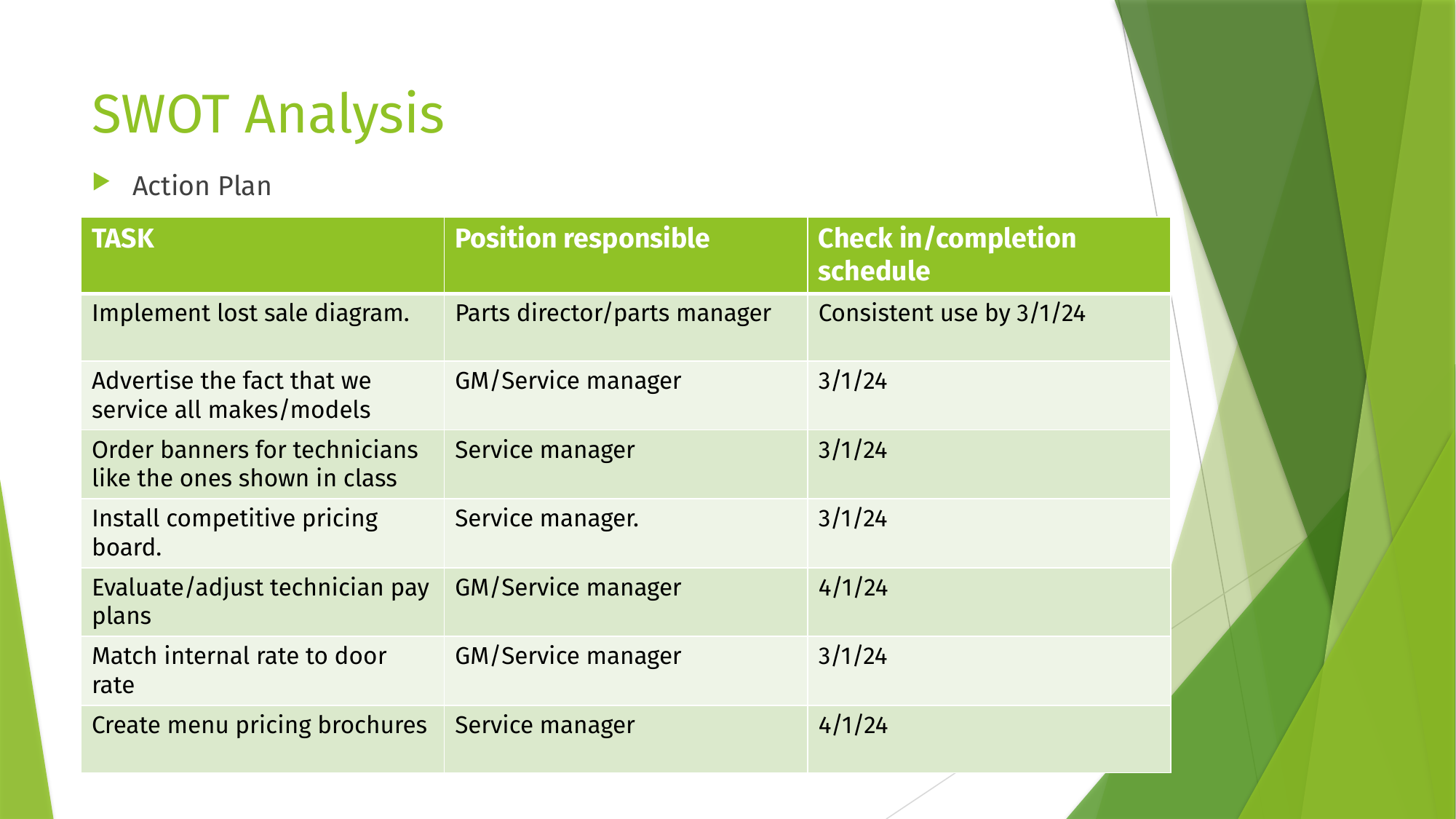

# SWOT Analysis
Action Plan

| TASK | Position responsible | Check in/completion schedule |
| --- | --- | --- |
| Implement lost sale diagram. | Parts director/parts manager | Consistent use by 3/1/24 |
| Advertise the fact that we service all makes/models | GM/Service manager | 3/1/24 |
| Order banners for technicians like the ones shown in class | Service manager | 3/1/24 |
| Install competitive pricing board. | Service manager. | 3/1/24 |
| Evaluate/adjust technician pay plans | GM/Service manager | 4/1/24 |
| Match internal rate to door rate | GM/Service manager | 3/1/24 |
| Create menu pricing brochures | Service manager | 4/1/24 |